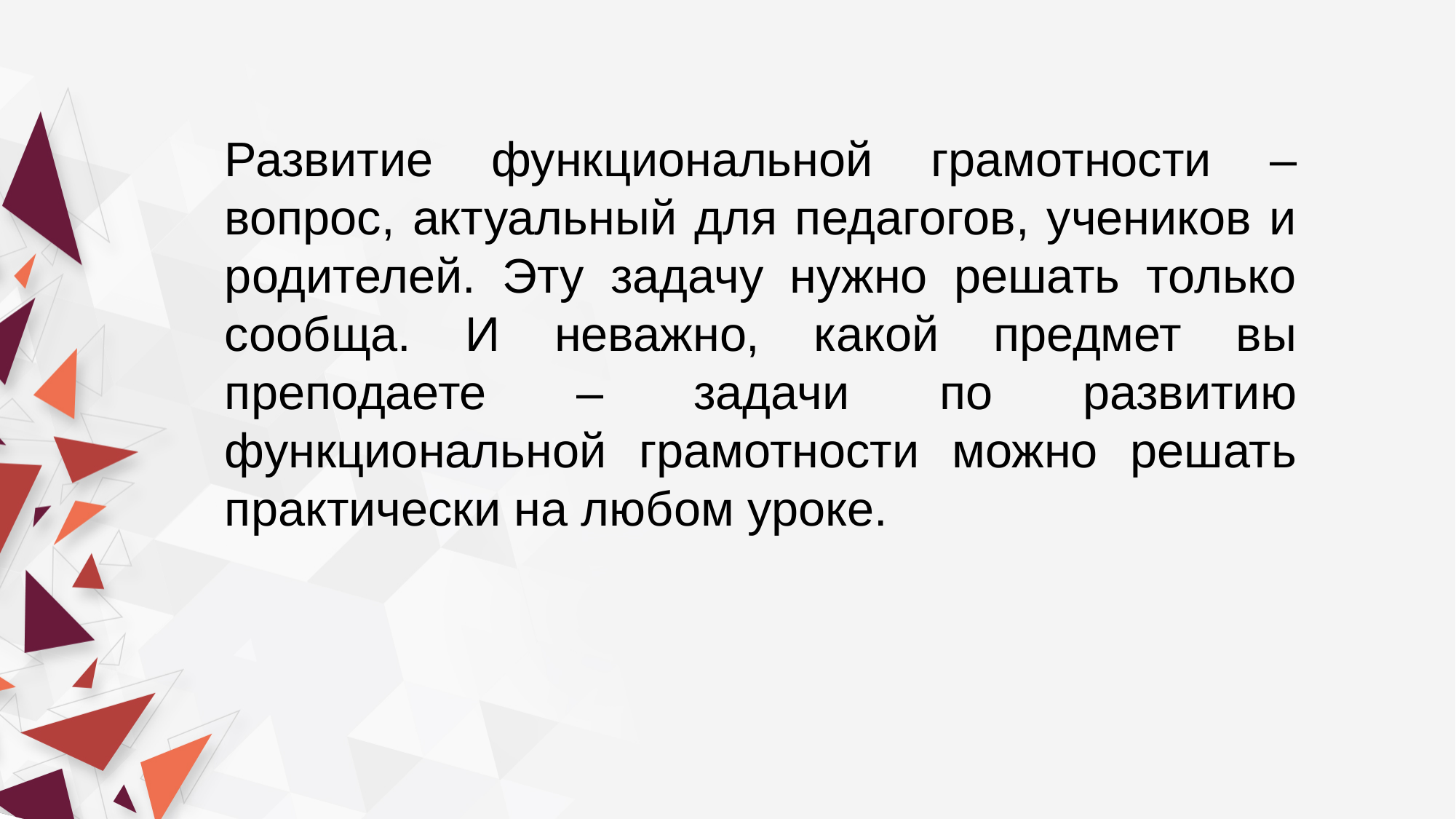

Развитие функциональной грамотности – вопрос, актуальный для педагогов, учеников и родителей. Эту задачу нужно решать только сообща. И неважно, какой предмет вы преподаете – задачи по развитию функциональной грамотности можно решать практически на любом уроке.